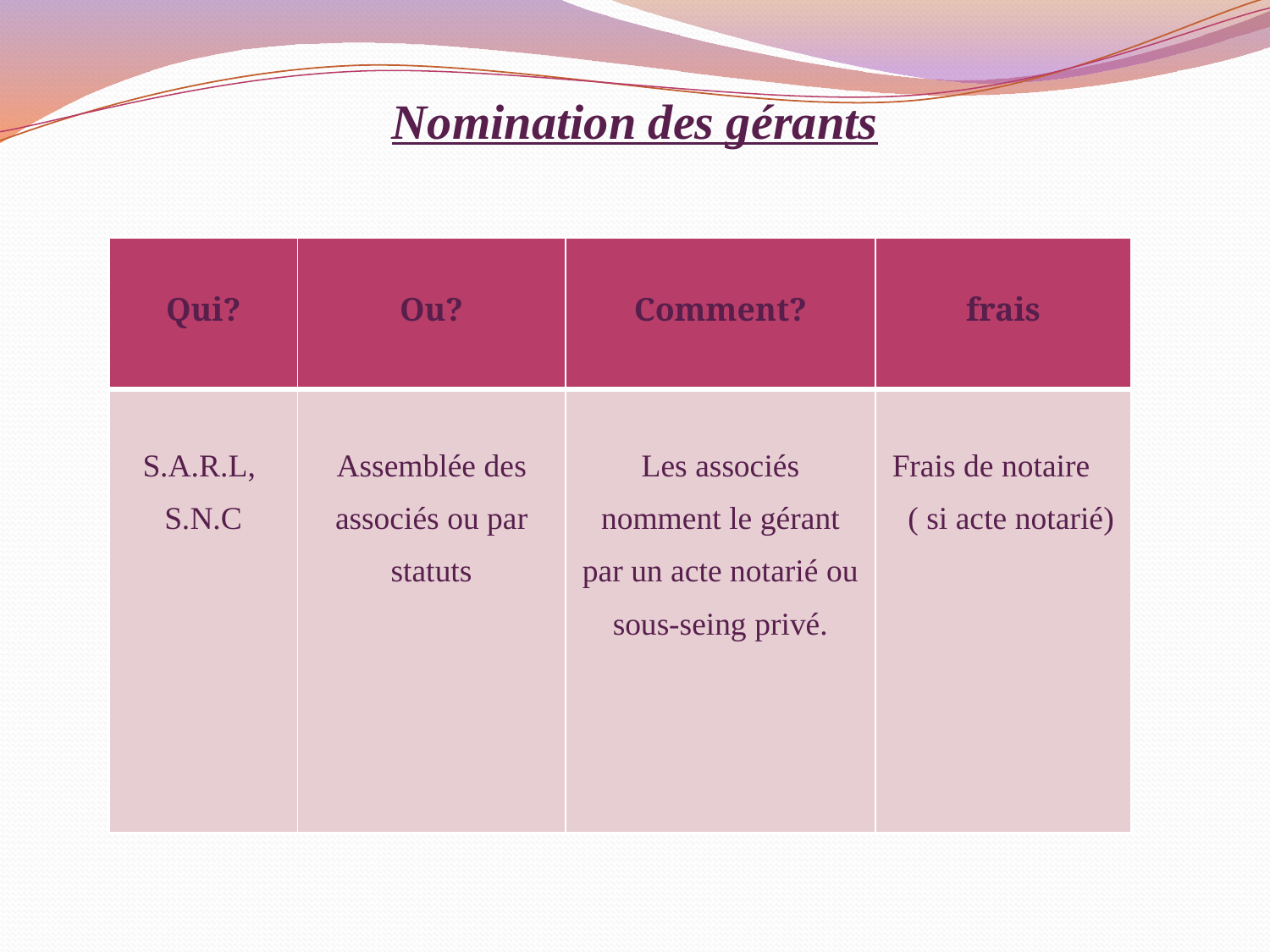

# Nomination des gérants
| Qui? | Ou? | Comment? | frais |
| --- | --- | --- | --- |
| S.A.R.L, S.N.C | Assemblée des associés ou par statuts | Les associés nomment le gérant par un acte notarié ou sous-seing privé. | Frais de notaire ( si acte notarié) |